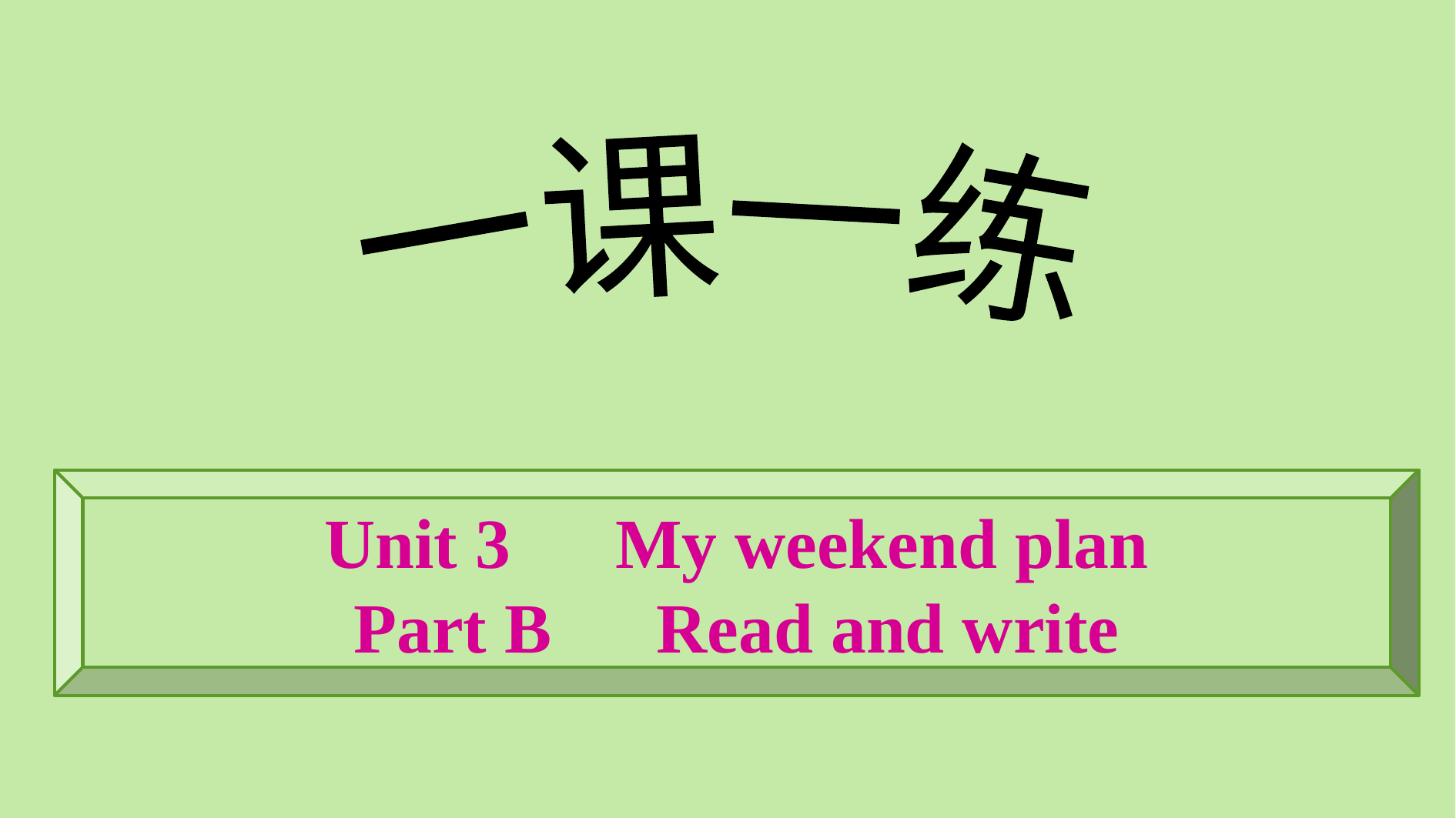

Unit 3　My weekend plan
Part B　Read and write